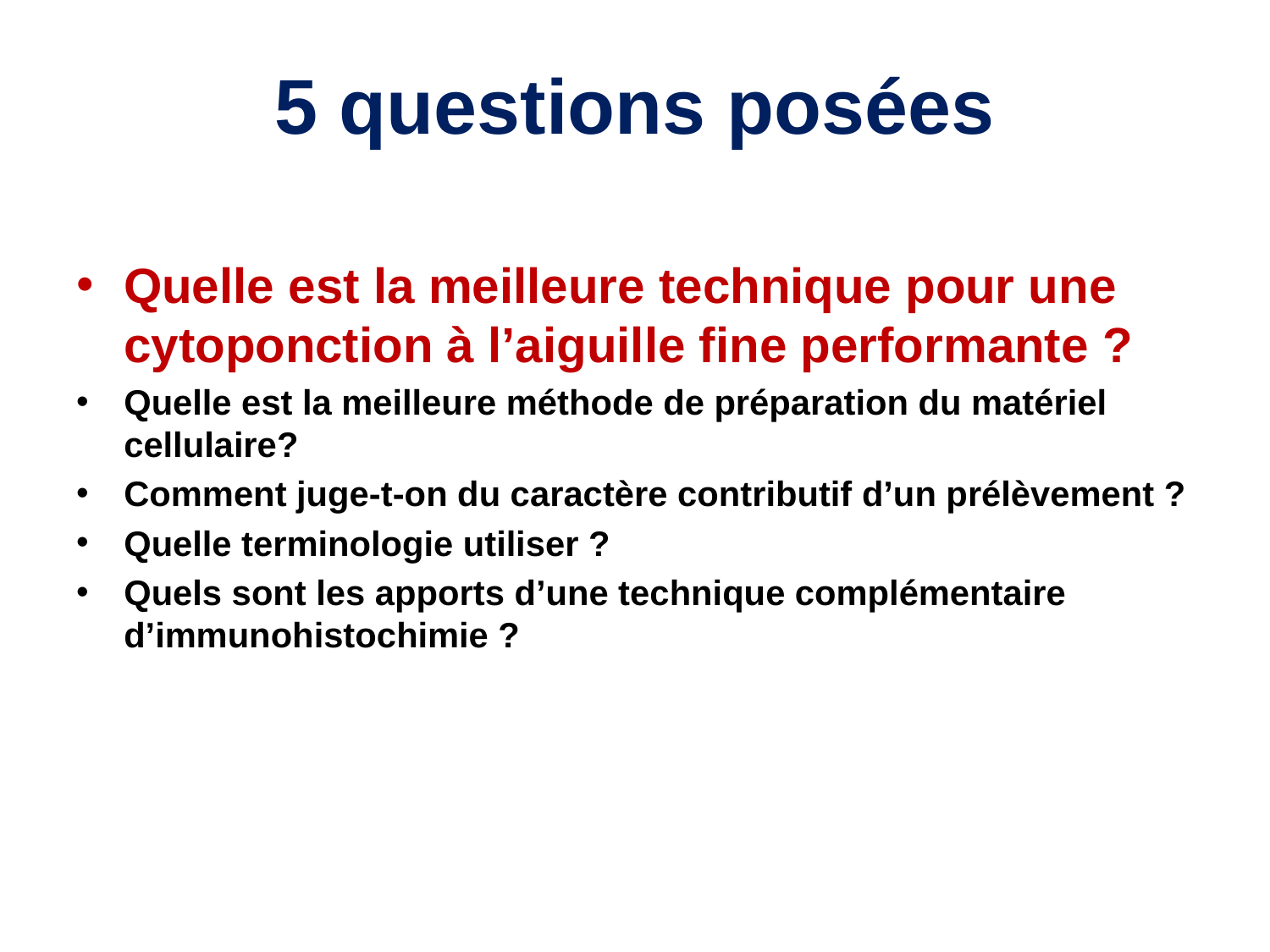

# 5 questions posées
Quelle est la meilleure technique pour une cytoponction à l’aiguille fine performante ?
Quelle est la meilleure méthode de préparation du matériel cellulaire?
Comment juge-t-on du caractère contributif d’un prélèvement ?
Quelle terminologie utiliser ?
Quels sont les apports d’une technique complémentaire d’immunohistochimie ?